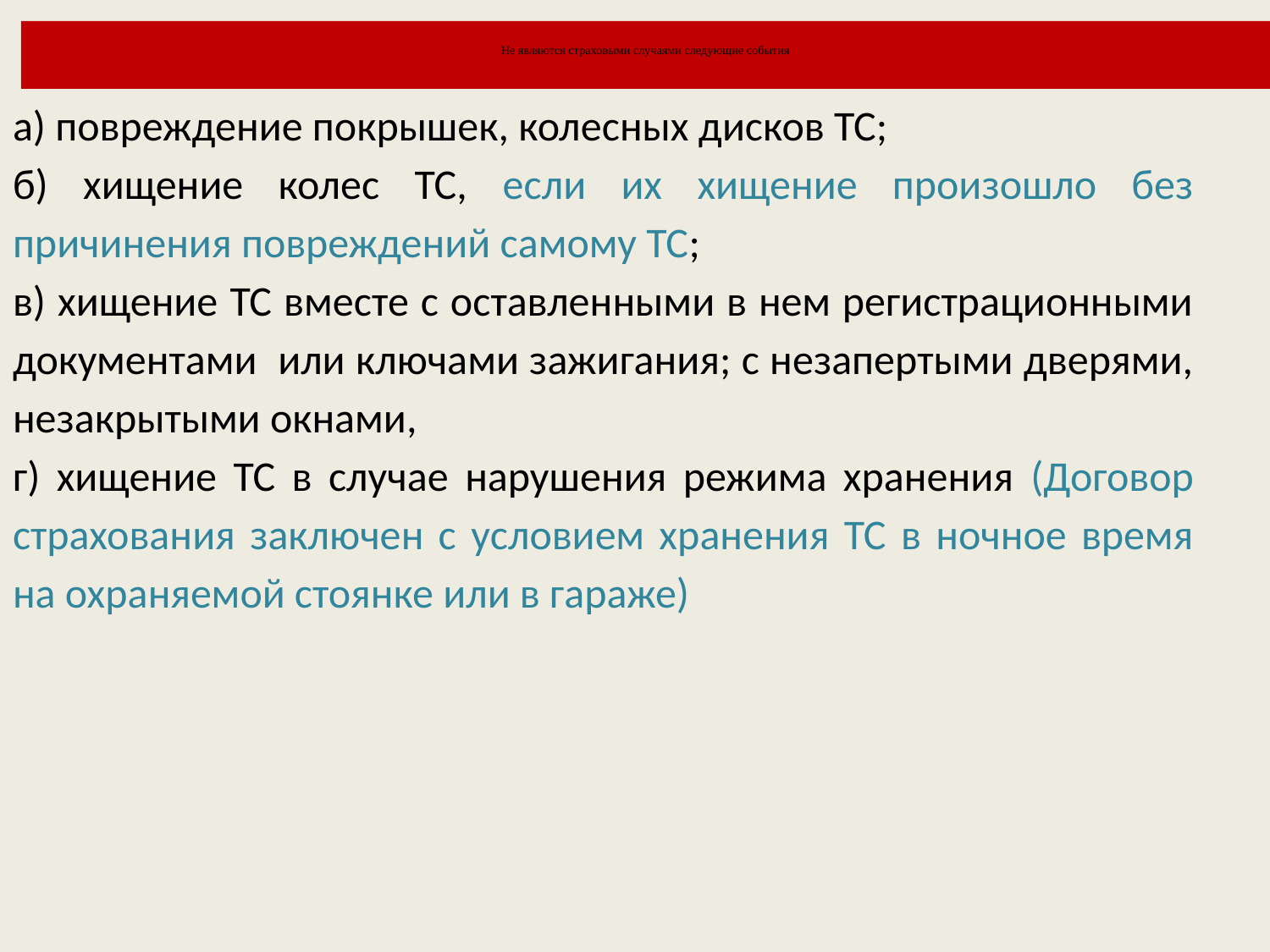

# Не являются страховыми случаями следующие события
а) повреждение покрышек, колесных дисков ТС;
б) хищение колес ТС, если их хищение произошло без причинения повреждений самому ТС;
в) хищение ТС вместе с оставленными в нем регистрационными документами  или ключами зажигания; с незапертыми дверями, незакрытыми окнами,
г) хищение ТС в случае нарушения режима хранения (Договор страхования заключен с условием хранения ТС в ночное время на охраняемой стоянке или в гараже)